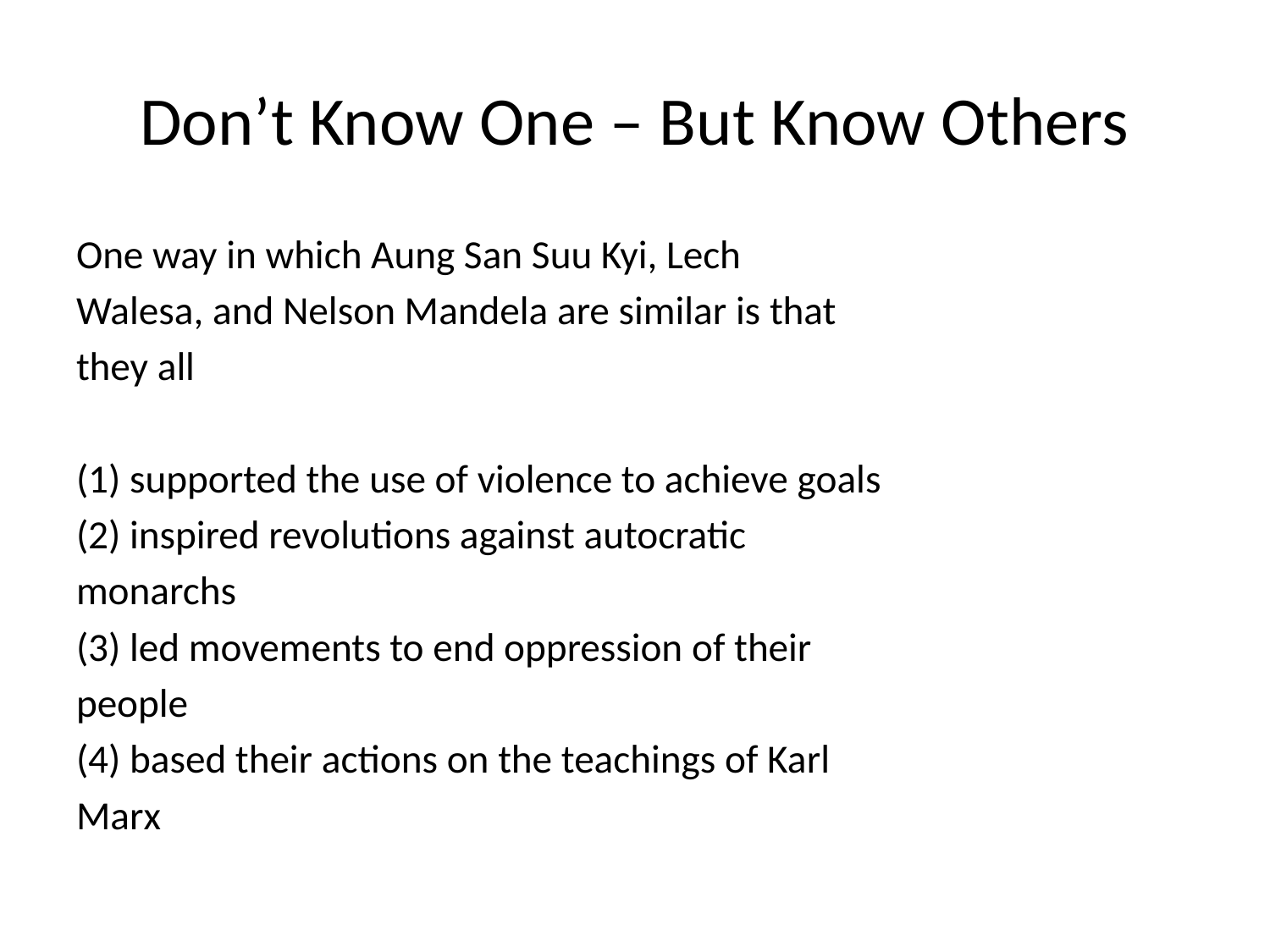

# Don’t Know One – But Know Others
One way in which Aung San Suu Kyi, Lech
Walesa, and Nelson Mandela are similar is that
they all

(1) supported the use of violence to achieve goals
(2) inspired revolutions against autocratic
monarchs
(3) led movements to end oppression of their
people
(4) based their actions on the teachings of Karl
Marx